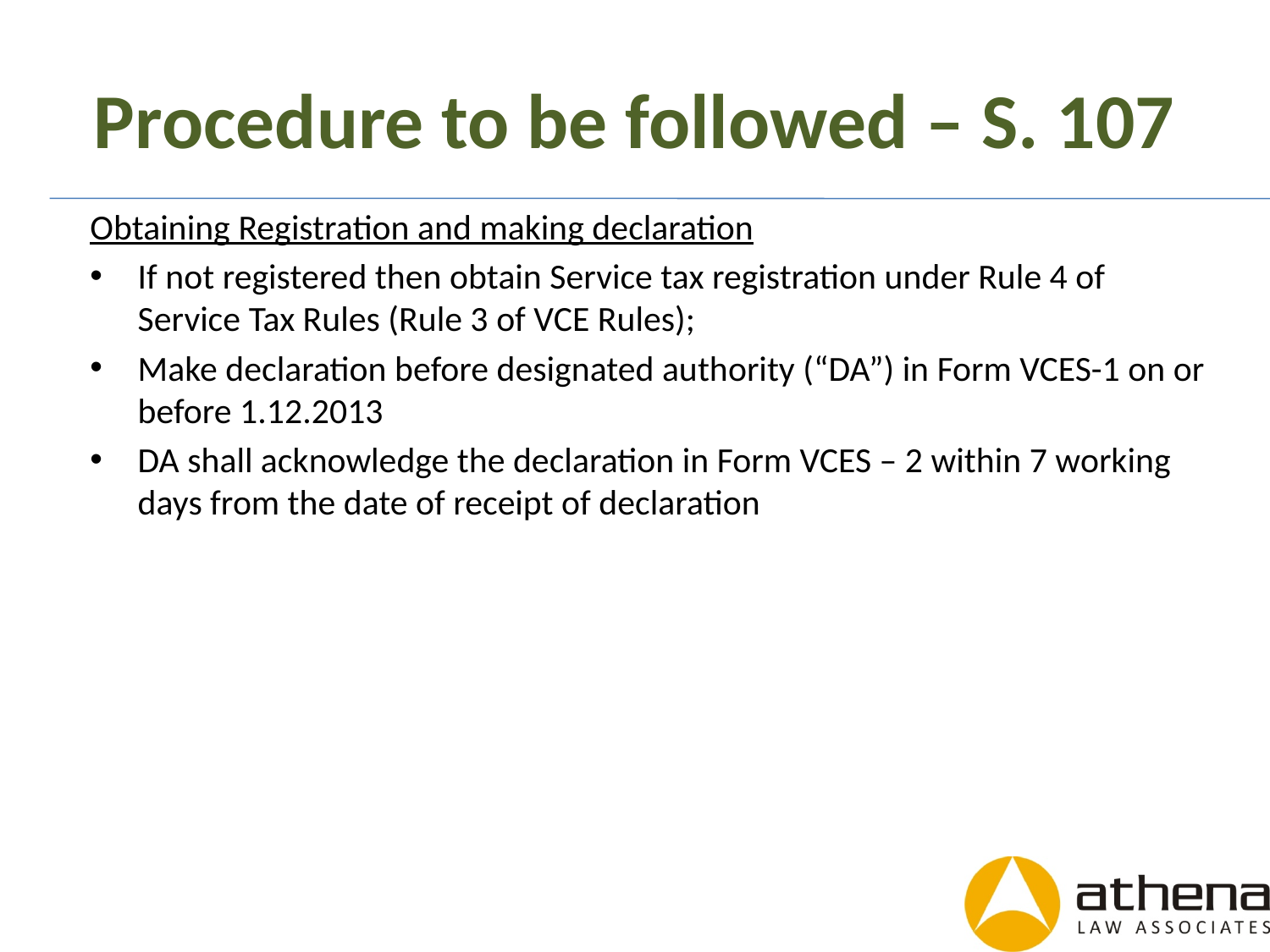

# Procedure to be followed – S. 107
Obtaining Registration and making declaration
If not registered then obtain Service tax registration under Rule 4 of Service Tax Rules (Rule 3 of VCE Rules);
Make declaration before designated authority (“DA”) in Form VCES-1 on or before 1.12.2013
DA shall acknowledge the declaration in Form VCES – 2 within 7 working days from the date of receipt of declaration